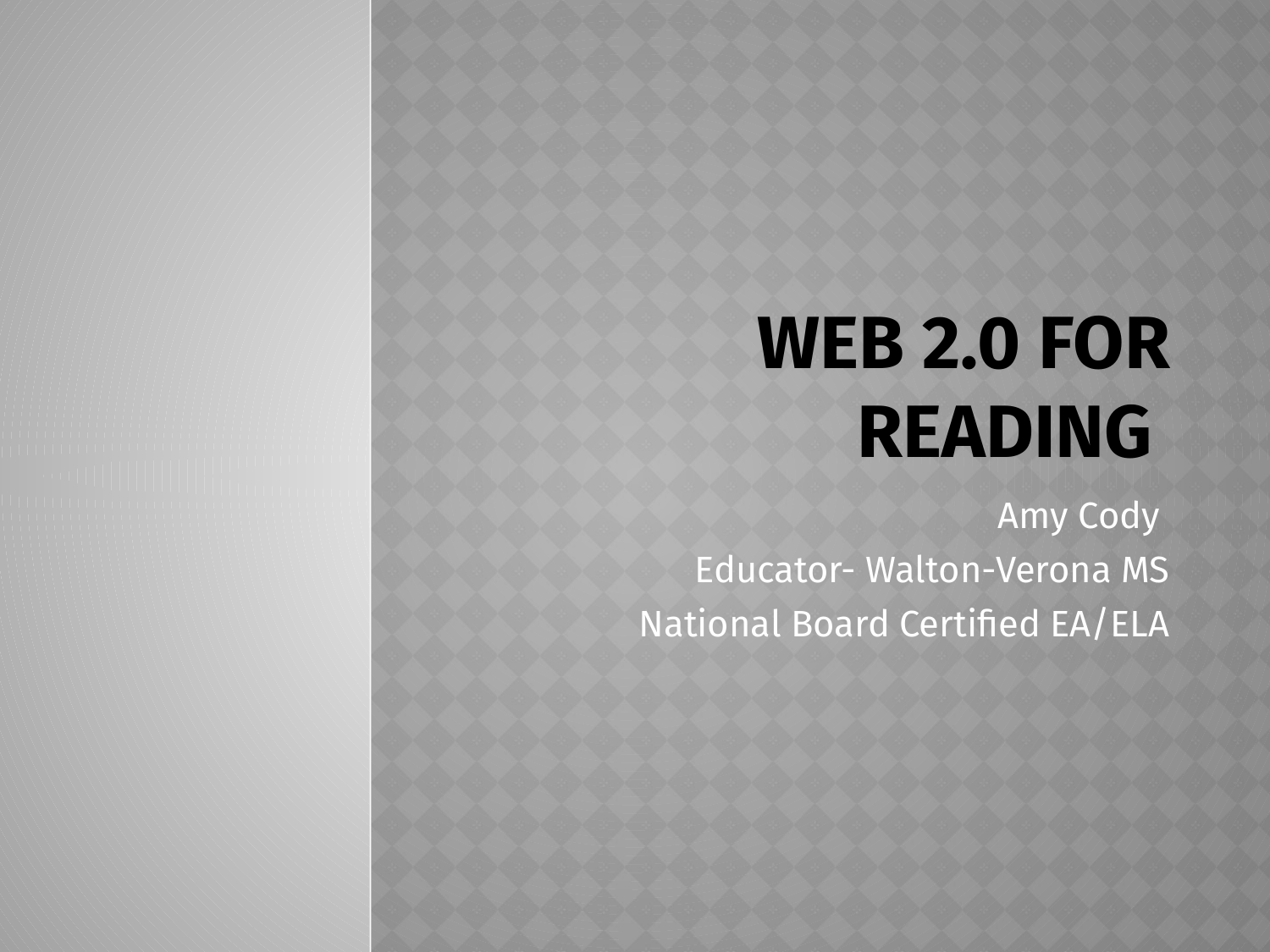

# Web 2.0 for Reading
Amy Cody
Educator- Walton-Verona MS
National Board Certified EA/ELA